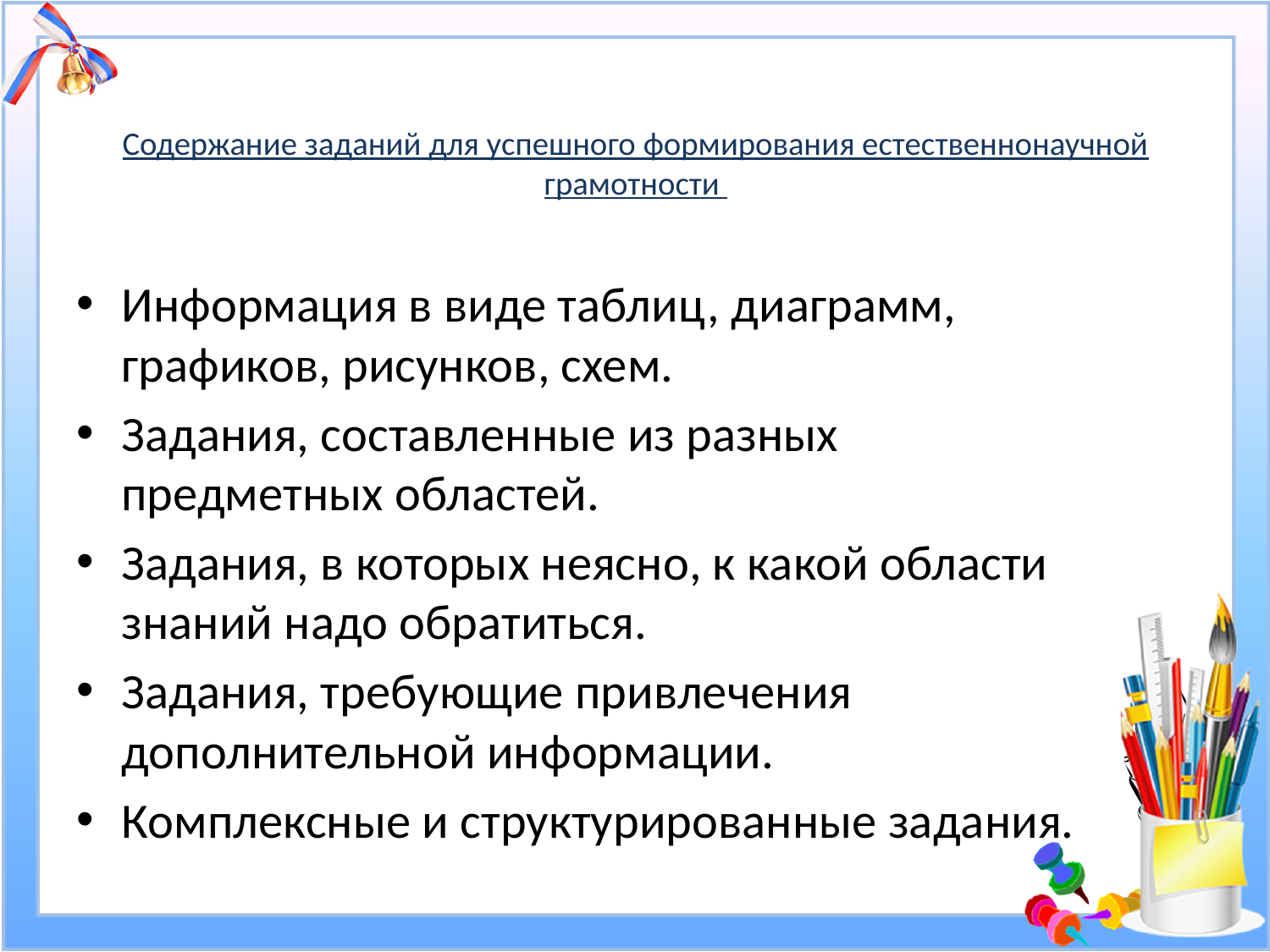

# Содержание заданий для успешного формирования естественнонаучной грамотности
Информация в виде таблиц, диаграмм, графиков, рисунков, схем.
Задания, составленные из разных предметных областей.
Задания, в которых неясно, к какой области знаний надо обратиться.
Задания, требующие привлечения дополнительной информации.
Комплексные и структурированные задания.